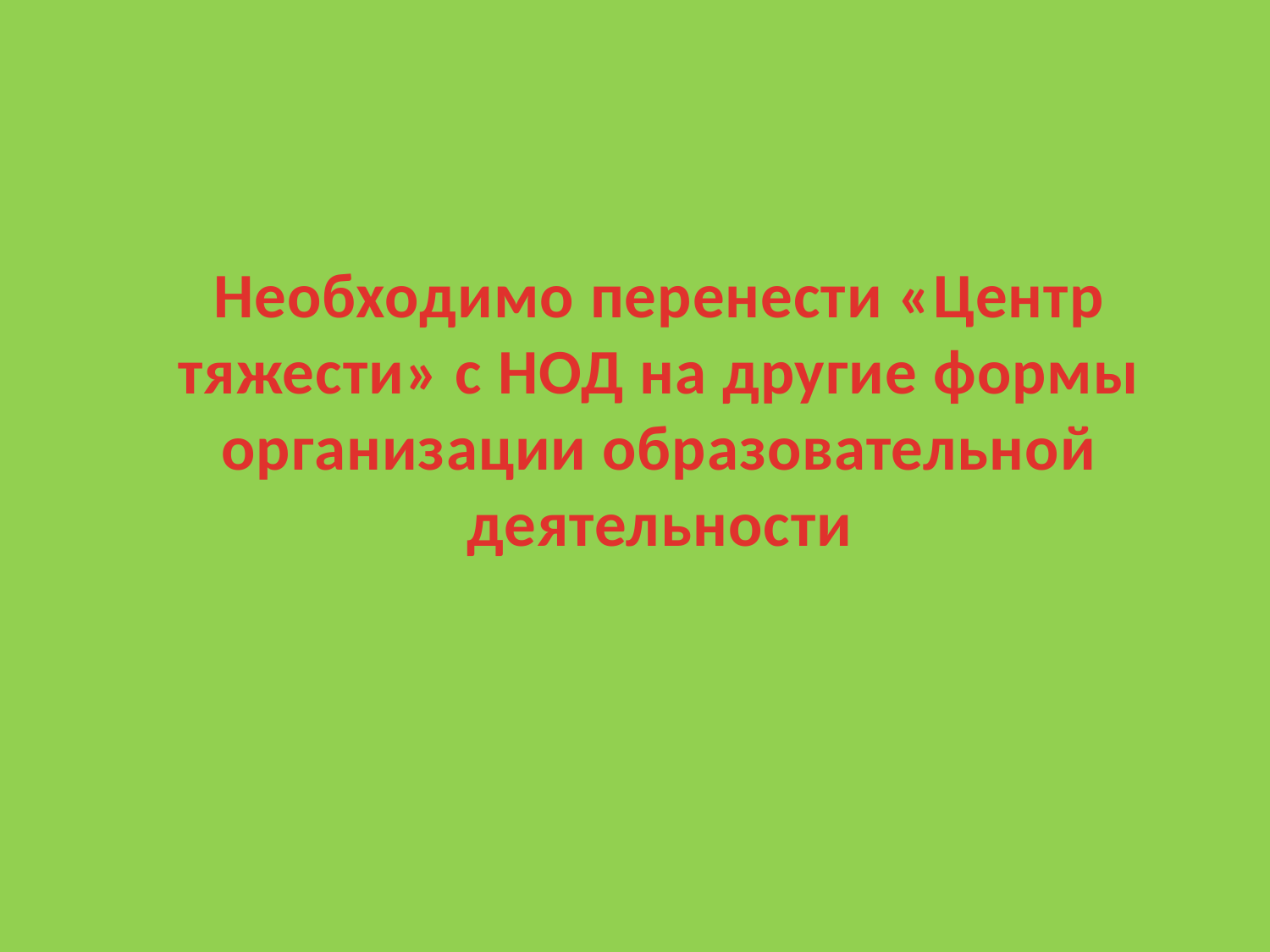

Необходимо перенести «Центр тяжести» с НОД на другие формы организации образовательной деятельности